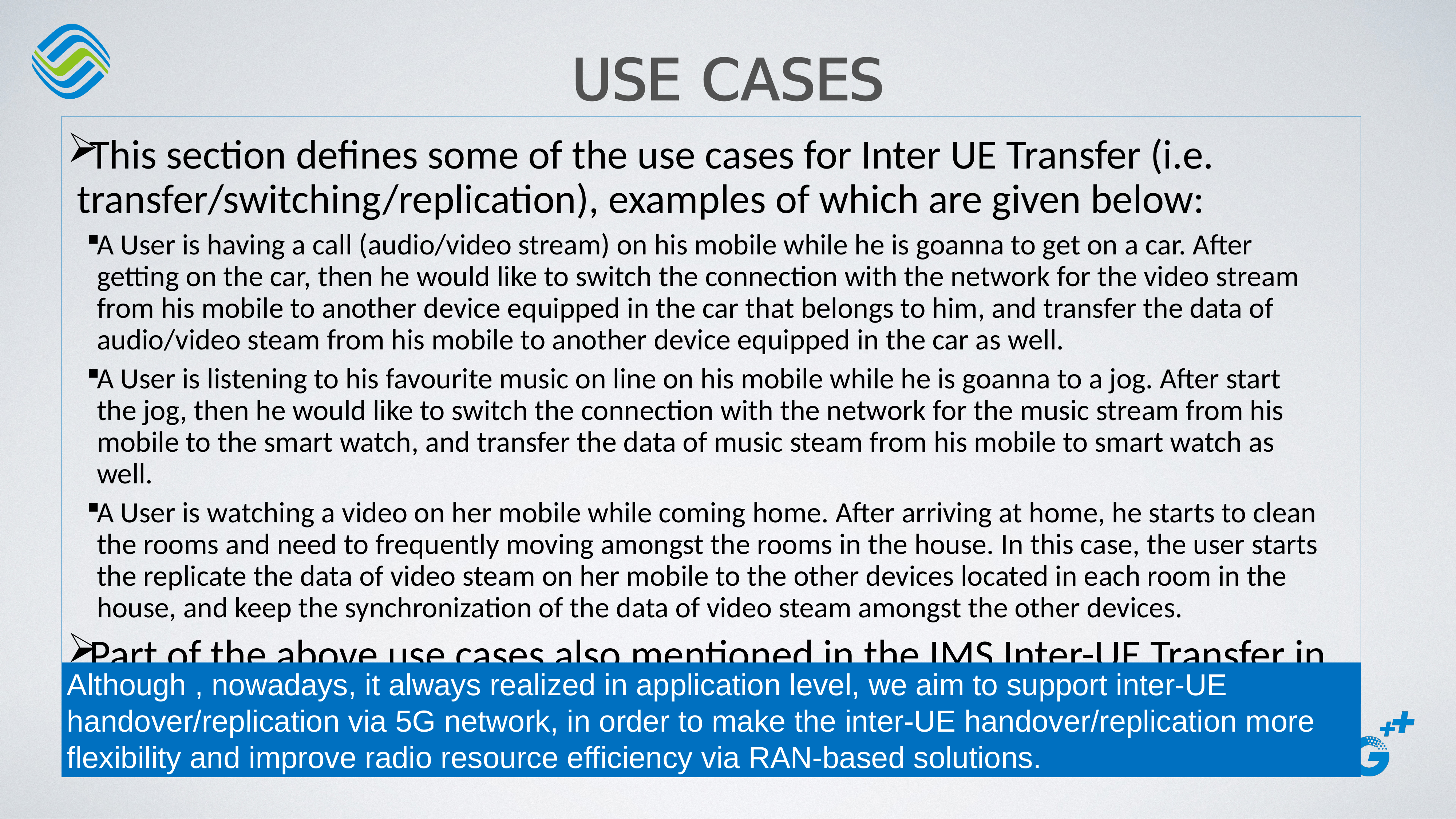

# use cases

This section defines some of the use cases for Inter UE Transfer (i.e. transfer/switching/replication), examples of which are given below:
A User is having a call (audio/video stream) on his mobile while he is goanna to get on a car. After getting on the car, then he would like to switch the connection with the network for the video stream from his mobile to another device equipped in the car that belongs to him, and transfer the data of audio/video steam from his mobile to another device equipped in the car as well.
A User is listening to his favourite music on line on his mobile while he is goanna to a jog. After start the jog, then he would like to switch the connection with the network for the music stream from his mobile to the smart watch, and transfer the data of music steam from his mobile to smart watch as well.
A User is watching a video on her mobile while coming home. After arriving at home, he starts to clean the rooms and need to frequently moving amongst the rooms in the house. In this case, the user starts the replicate the data of video steam on her mobile to the other devices located in each room in the house, and keep the synchronization of the data of video steam amongst the other devices.
Part of the above use cases also mentioned in the IMS Inter-UE Transfer in SA1 TS 22.228.

Although , nowadays, it always realized in application level, we aim to support inter-UE handover/replication via 5G network, in order to make the inter-UE handover/replication more flexibility and improve radio resource efficiency via RAN-based solutions.